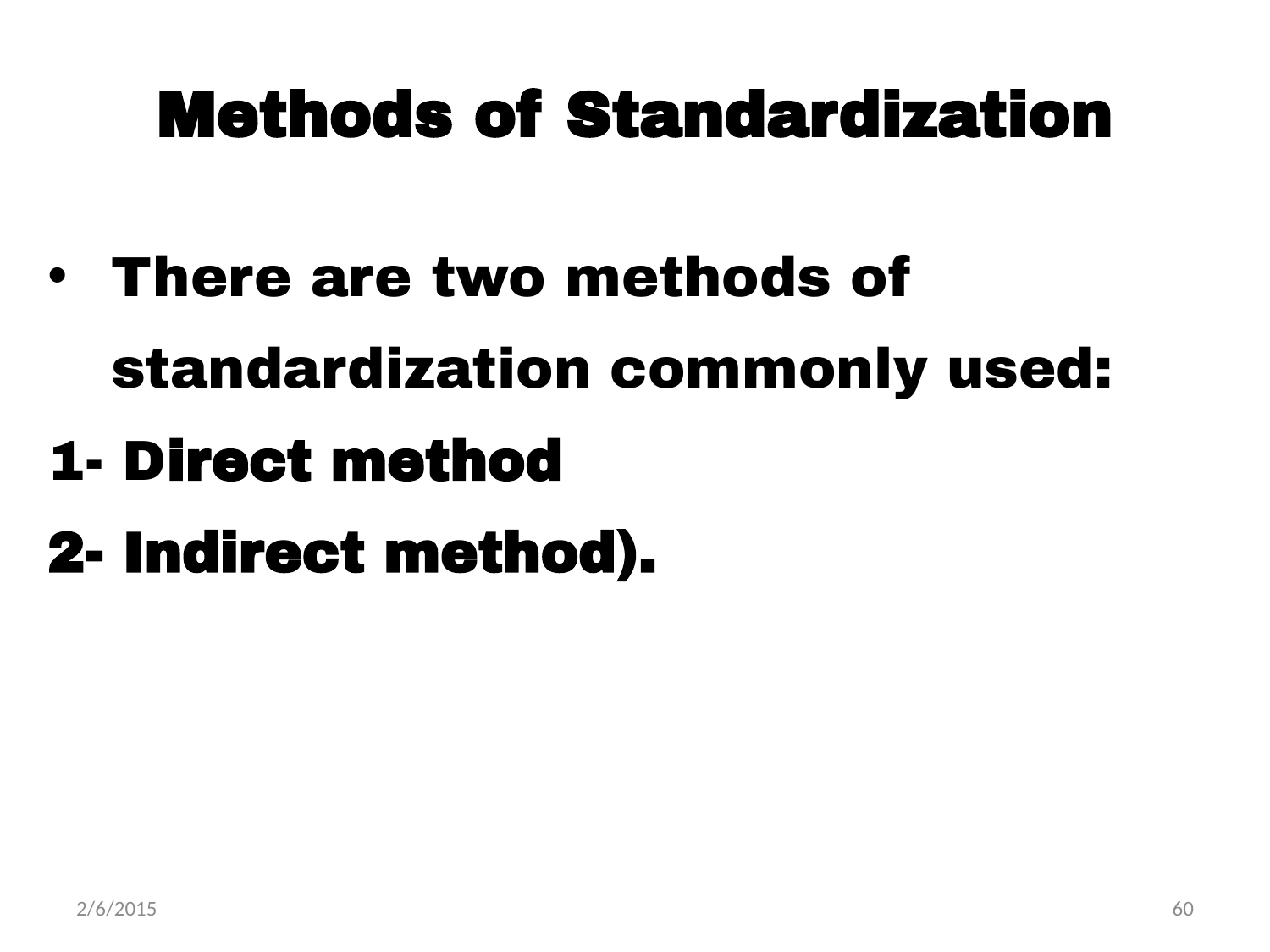

Methods of Standardization

There are two methods of standardization commonly used:
1- Direct method
2- Indirect method).

2/6/2015
60